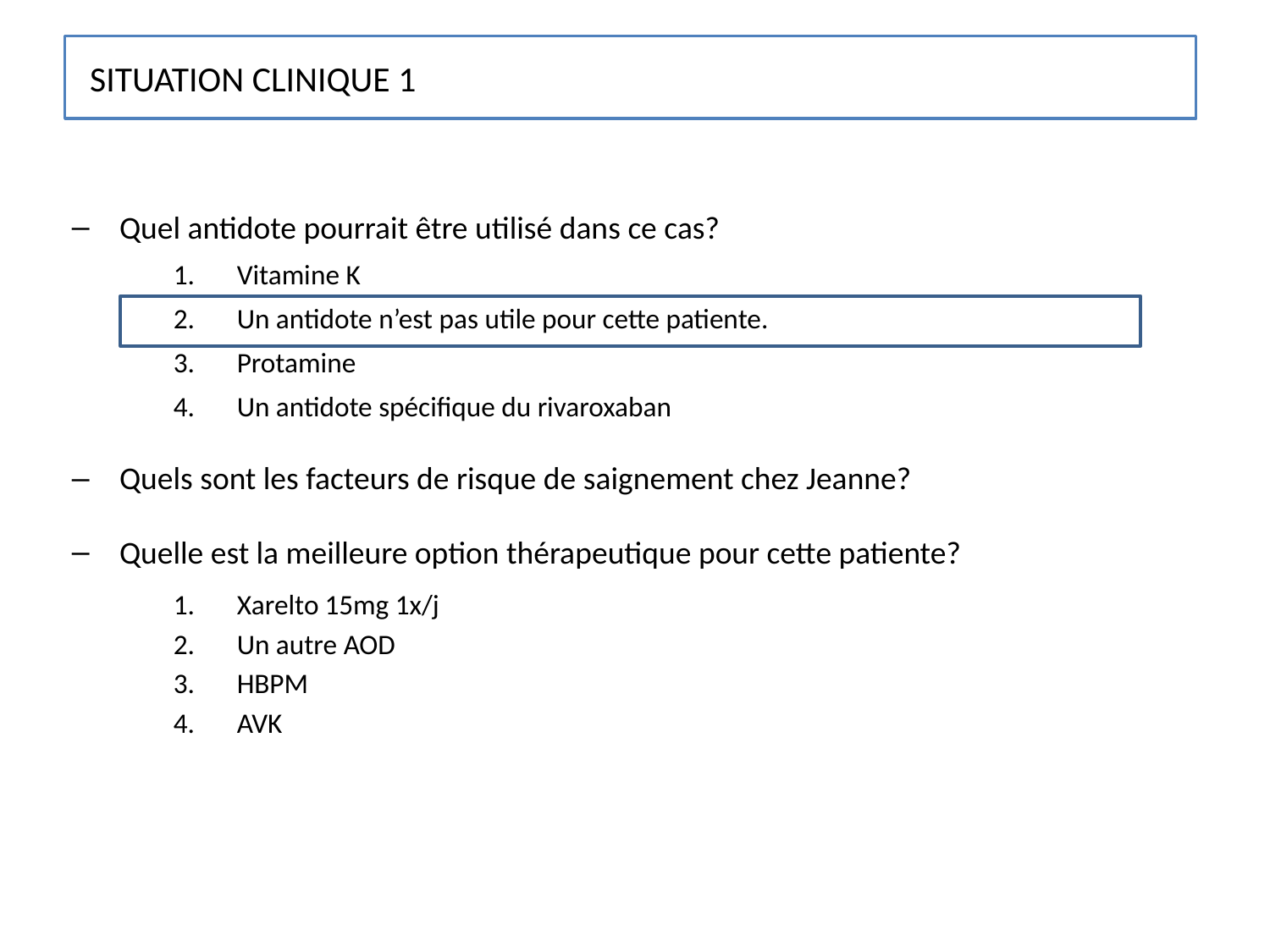

SITUATION CLINIQUE 1
Quel antidote pourrait être utilisé dans ce cas?
Vitamine K
Un antidote n’est pas utile pour cette patiente.
Protamine
Un antidote spécifique du rivaroxaban
Quels sont les facteurs de risque de saignement chez Jeanne?
Quelle est la meilleure option thérapeutique pour cette patiente?
Xarelto 15mg 1x/j
Un autre AOD
HBPM
AVK